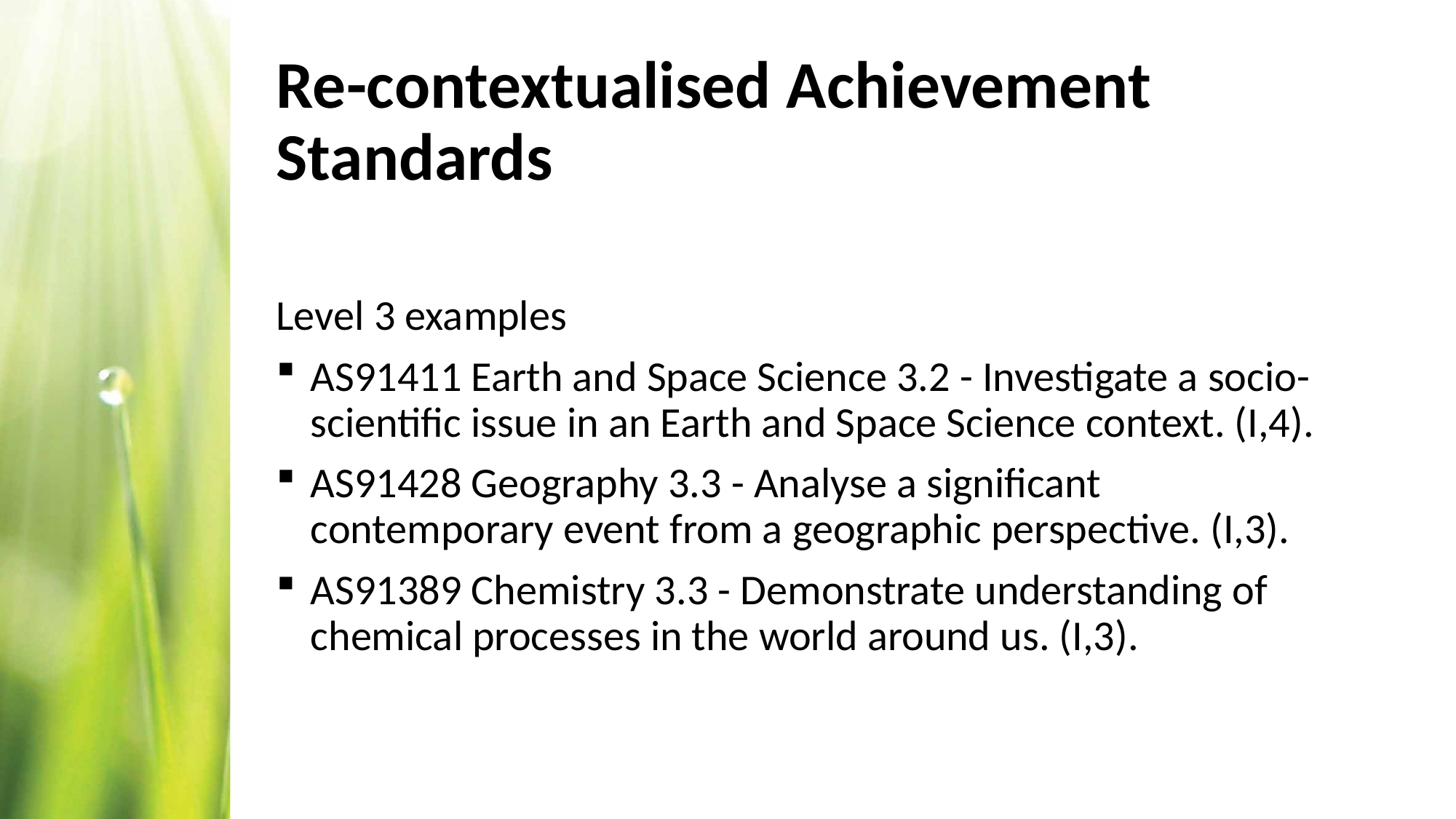

# Re-contextualised Achievement Standards
Level 3 examples
AS91411 Earth and Space Science 3.2 - Investigate a socio-scientific issue in an Earth and Space Science context. (I,4).
AS91428 Geography 3.3 - Analyse a significant contemporary event from a geographic perspective. (I,3).
AS91389 Chemistry 3.3 - Demonstrate understanding of chemical processes in the world around us. (I,3).